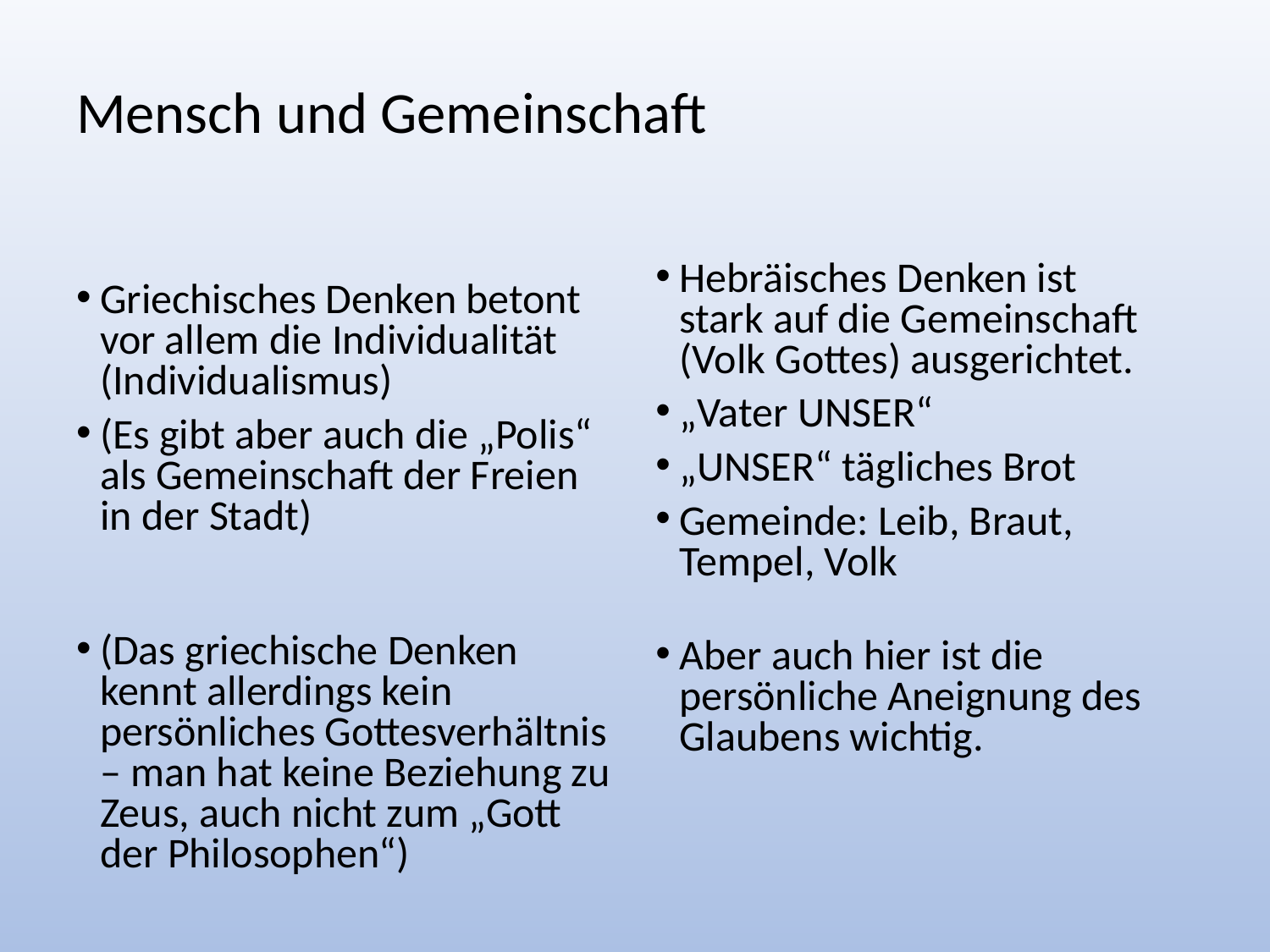

# Mensch und Gemeinschaft
Hebräisches Denken ist stark auf die Gemeinschaft (Volk Gottes) ausgerichtet.
„Vater UNSER“
„UNSER“ tägliches Brot
Gemeinde: Leib, Braut, Tempel, Volk
Aber auch hier ist die persönliche Aneignung des Glaubens wichtig.
Griechisches Denken betont vor allem die Individualität
(Individualismus)
(Es gibt aber auch die „Polis“ als Gemeinschaft der Freien in der Stadt)
(Das griechische Denken kennt allerdings kein persönliches Gottesverhältnis – man hat keine Beziehung zu Zeus, auch nicht zum „Gott der Philosophen“)